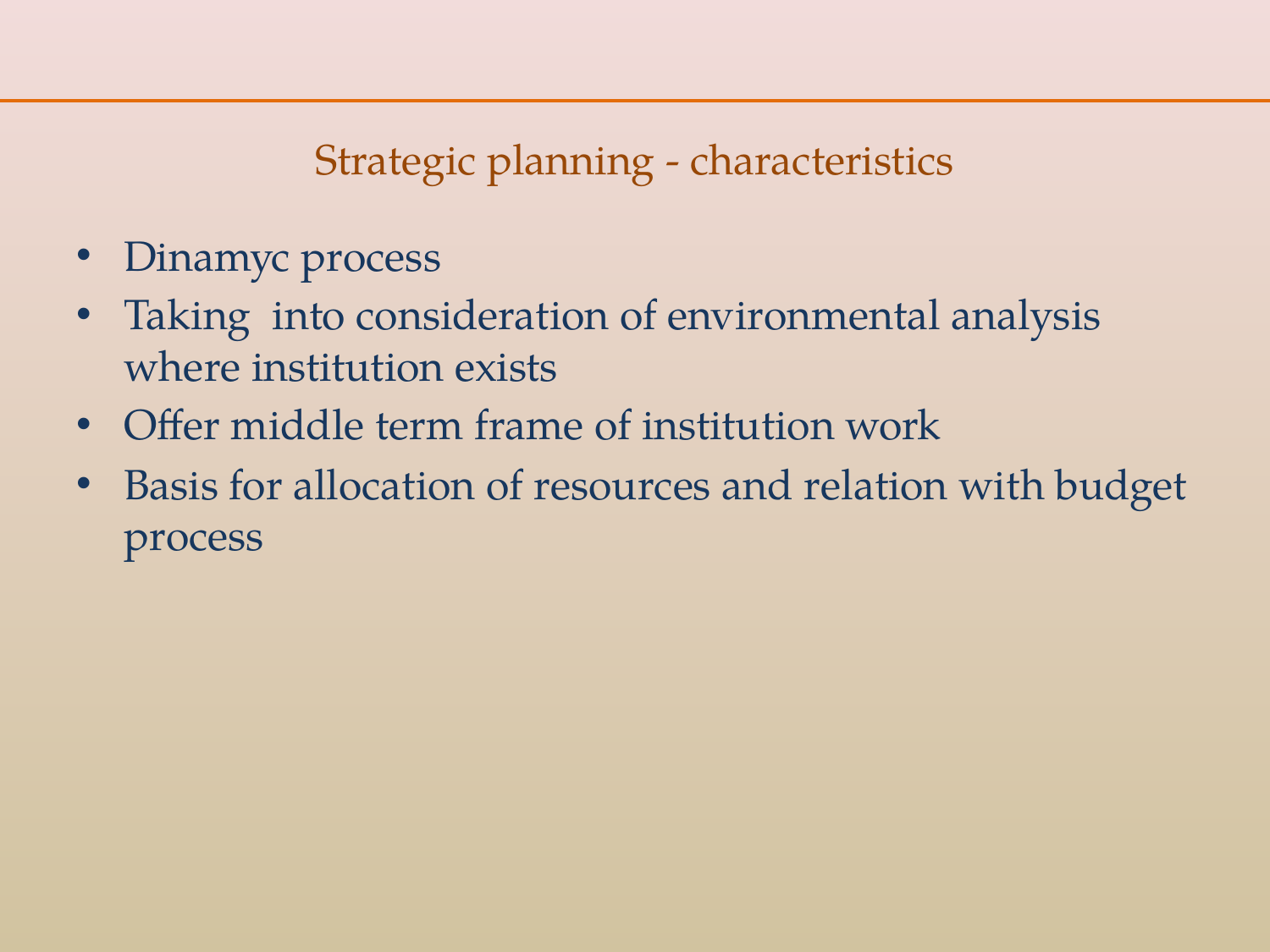

# Strategic planning - characteristics
Dinamyc process
Taking  into consideration of environmental analysis where institution exists
Offer middle term frame of institution work
Basis for allocation of resources and relation with budget process